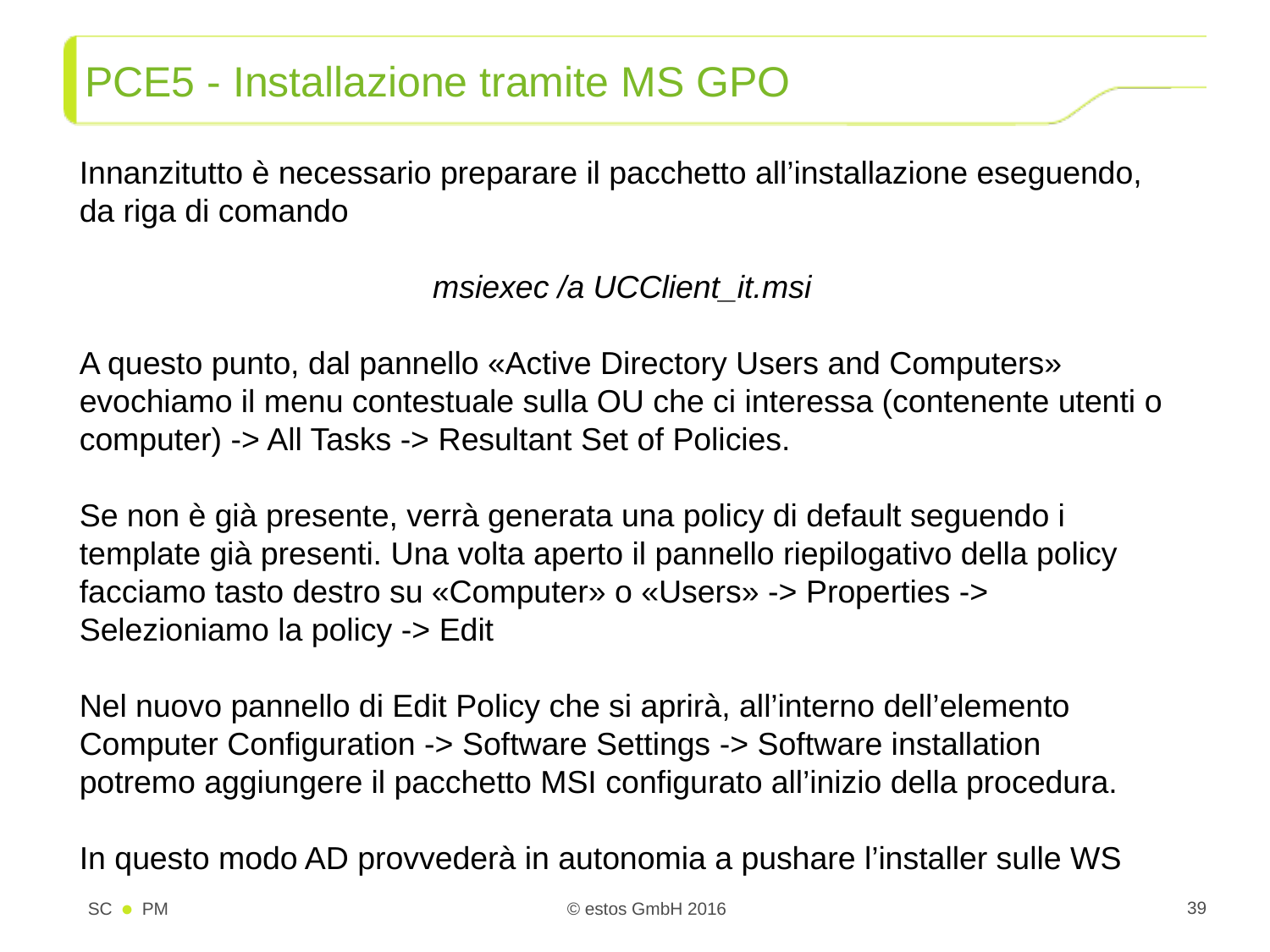

# PCE5 - Installazione tramite MS GPO
Innanzitutto è necessario preparare il pacchetto all’installazione eseguendo, da riga di comando

msiexec /a UCClient_it.msi

A questo punto, dal pannello «Active Directory Users and Computers» evochiamo il menu contestuale sulla OU che ci interessa (contenente utenti o computer) -> All Tasks -> Resultant Set of Policies.

Se non è già presente, verrà generata una policy di default seguendo i template già presenti. Una volta aperto il pannello riepilogativo della policy facciamo tasto destro su «Computer» o «Users» -> Properties -> Selezioniamo la policy -> Edit

Nel nuovo pannello di Edit Policy che si aprirà, all’interno dell’elemento Computer Configuration -> Software Settings -> Software installation potremo aggiungere il pacchetto MSI configurato all’inizio della procedura.

In questo modo AD provvederà in autonomia a pushare l’installer sulle WS

SC
PM
39